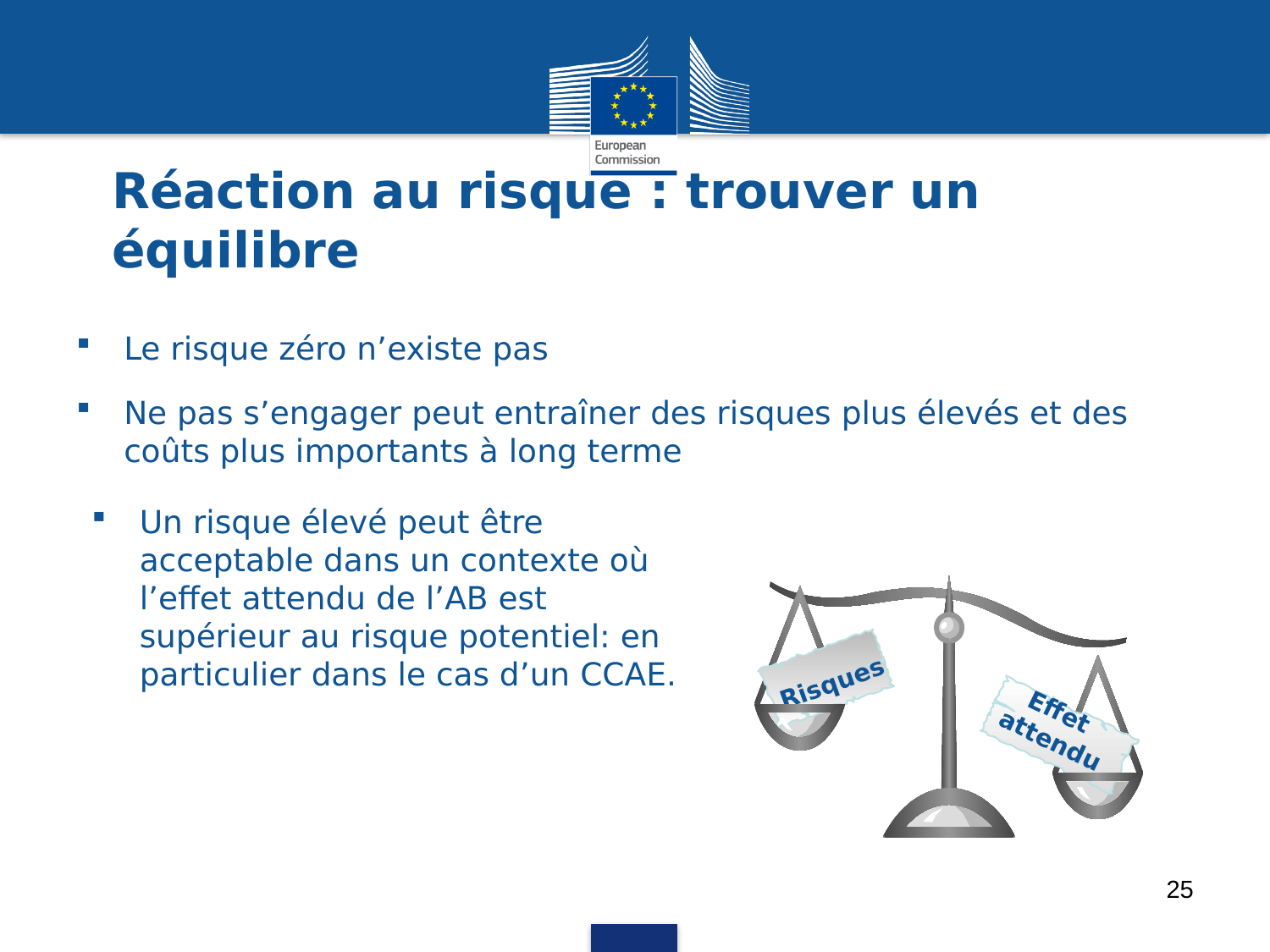

# Réaction au risque : trouver un équilibre

Le risque zéro n’existe pas

Ne pas s’engager peut entraîner des risques plus élevés et des coûts plus importants à long terme

Un risque élevé peut être acceptable dans un contexte où l’effet attendu de l’AB est supérieur au risque potentiel: en particulier dans le cas d’un CCAE.

Risques
Effet
attendu

25